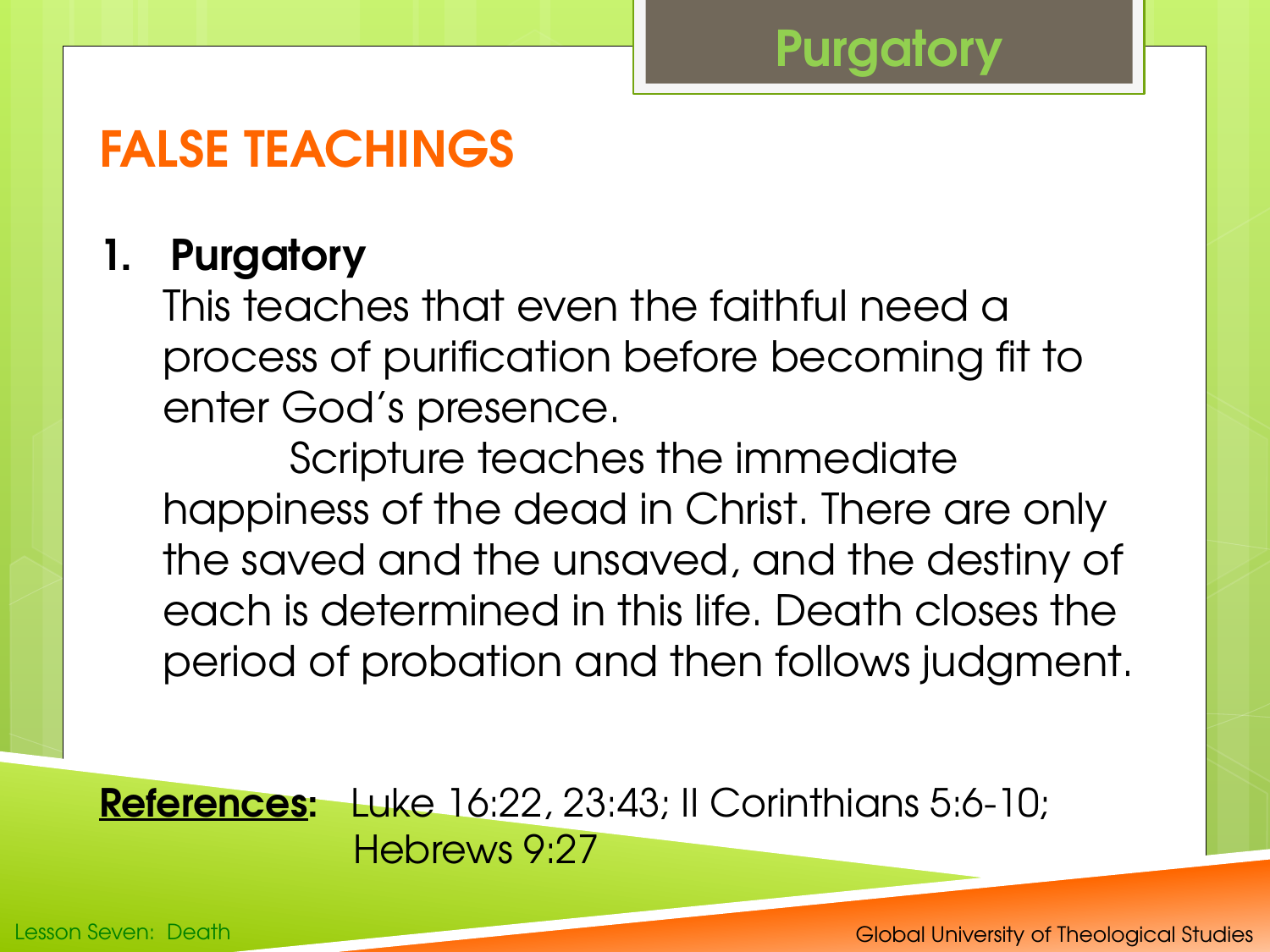

Purgatory
FALSE TEACHINGS

Purgatory
This teaches that even the faithful need a process of purification before becoming fit to enter God’s presence.
	Scripture teaches the immediate happiness of the dead in Christ. There are only the saved and the unsaved, and the destiny of each is determined in this life. Death closes the period of probation and then follows judgment.

References:   Luke 16:22, 23:43; II Corinthians 5:6-10; 			Hebrews 9:27

 Global University of Theological Studies
Lesson Seven:  Death